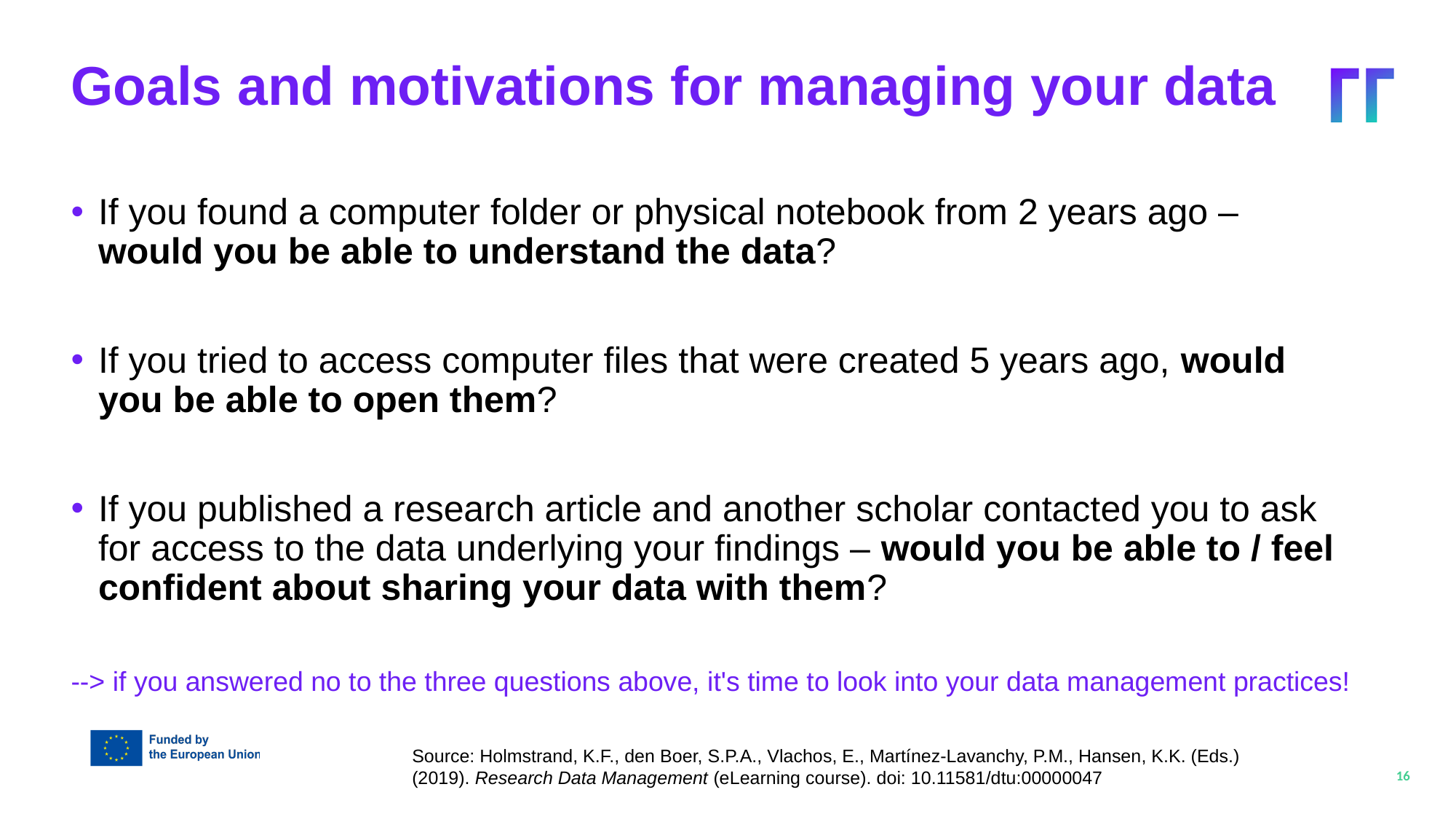

Goals and motivations for managing your data

If you found a computer folder or physical notebook from 2 years ago – would you be able to understand the data?

If you tried to access computer files that were created 5 years ago, would you be able to open them?

If you published a research article and another scholar contacted you to ask for access to the data underlying your findings – would you be able to / feel confident about sharing your data with them?

--> if you answered no to the three questions above, it's time to look into your data management practices!
Source: Holmstrand, K.F., den Boer, S.P.A., Vlachos, E., Martínez-Lavanchy, P.M., Hansen, K.K. (Eds.) (2019). Research Data Management (eLearning course). doi: 10.11581/dtu:00000047